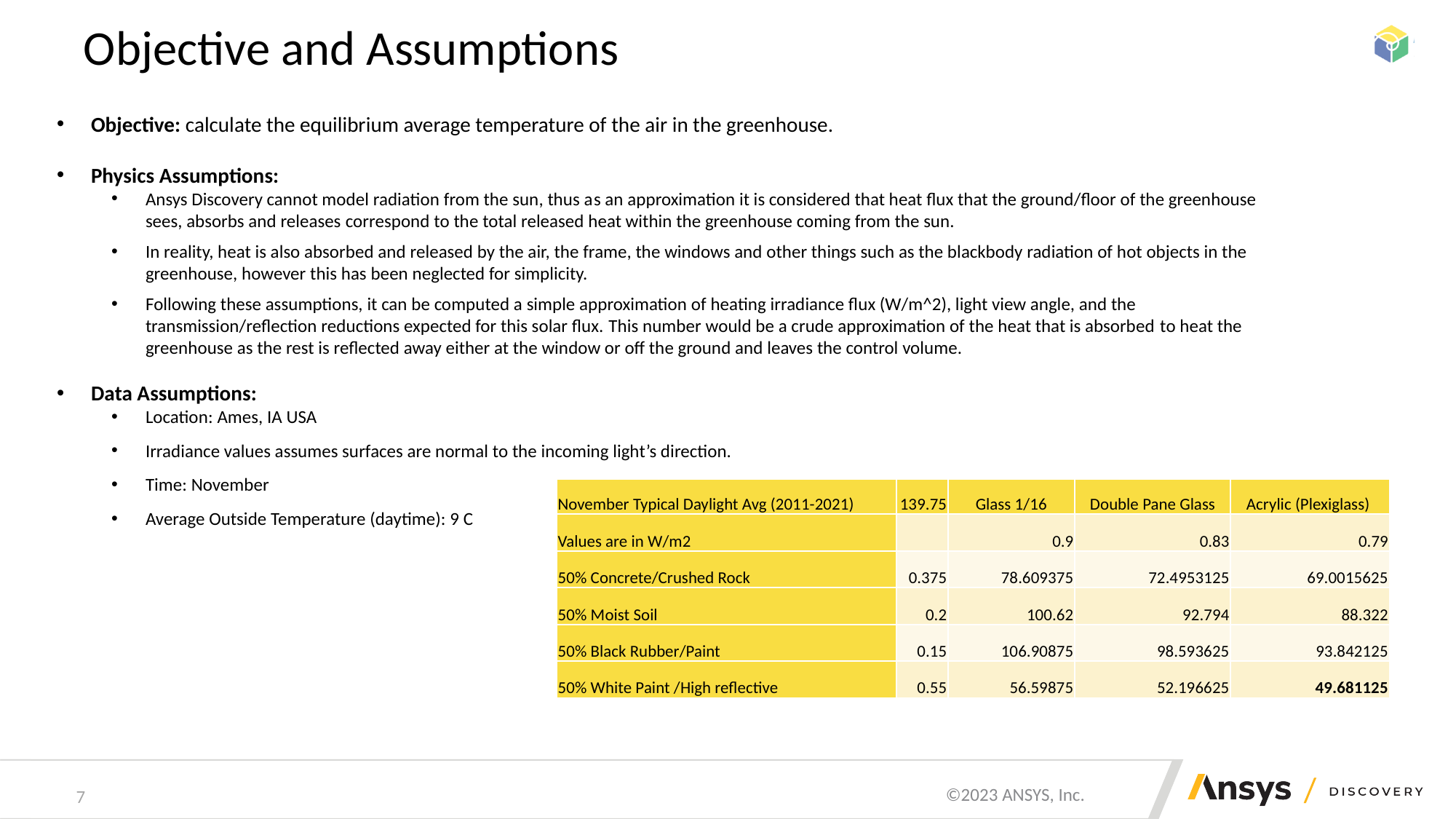

# Objective and Assumptions
Objective: calculate the equilibrium average temperature of the air in the greenhouse.

Physics Assumptions:
Ansys Discovery cannot model radiation from the sun, thus as an approximation it is considered that heat flux that the ground/floor of the greenhouse sees, absorbs and releases correspond to the total released heat within the greenhouse coming from the sun.

In reality, heat is also absorbed and released by the air, the frame, the windows and other things such as the blackbody radiation of hot objects in the greenhouse, however this has been neglected for simplicity.

Following these assumptions, it can be computed a simple approximation of heating irradiance flux (W/m^2), light view angle, and the transmission/reflection reductions expected for this solar flux. This number would be a crude approximation of the heat that is absorbed to heat the greenhouse as the rest is reflected away either at the window or off the ground and leaves the control volume.

Data Assumptions:
Location: Ames, IA USA
Irradiance values assumes surfaces are normal to the incoming light’s direction.
Time: November
Average Outside Temperature (daytime): 9 C

| November Typical Daylight Avg (2011-2021) | 139.75 | Glass 1/16 | Double Pane Glass | Acrylic (Plexiglass) |
| --- | --- | --- | --- | --- |
| Values are in W/m2 |  | 0.9 | 0.83 | 0.79 |
| 50% Concrete/Crushed Rock | 0.375 | 78.609375 | 72.4953125 | 69.0015625 |
| 50% Moist Soil | 0.2 | 100.62 | 92.794 | 88.322 |
| 50% Black Rubber/Paint | 0.15 | 106.90875 | 98.593625 | 93.842125 |
| 50% White Paint /High reflective | 0.55 | 56.59875 | 52.196625 | 49.681125 |
7